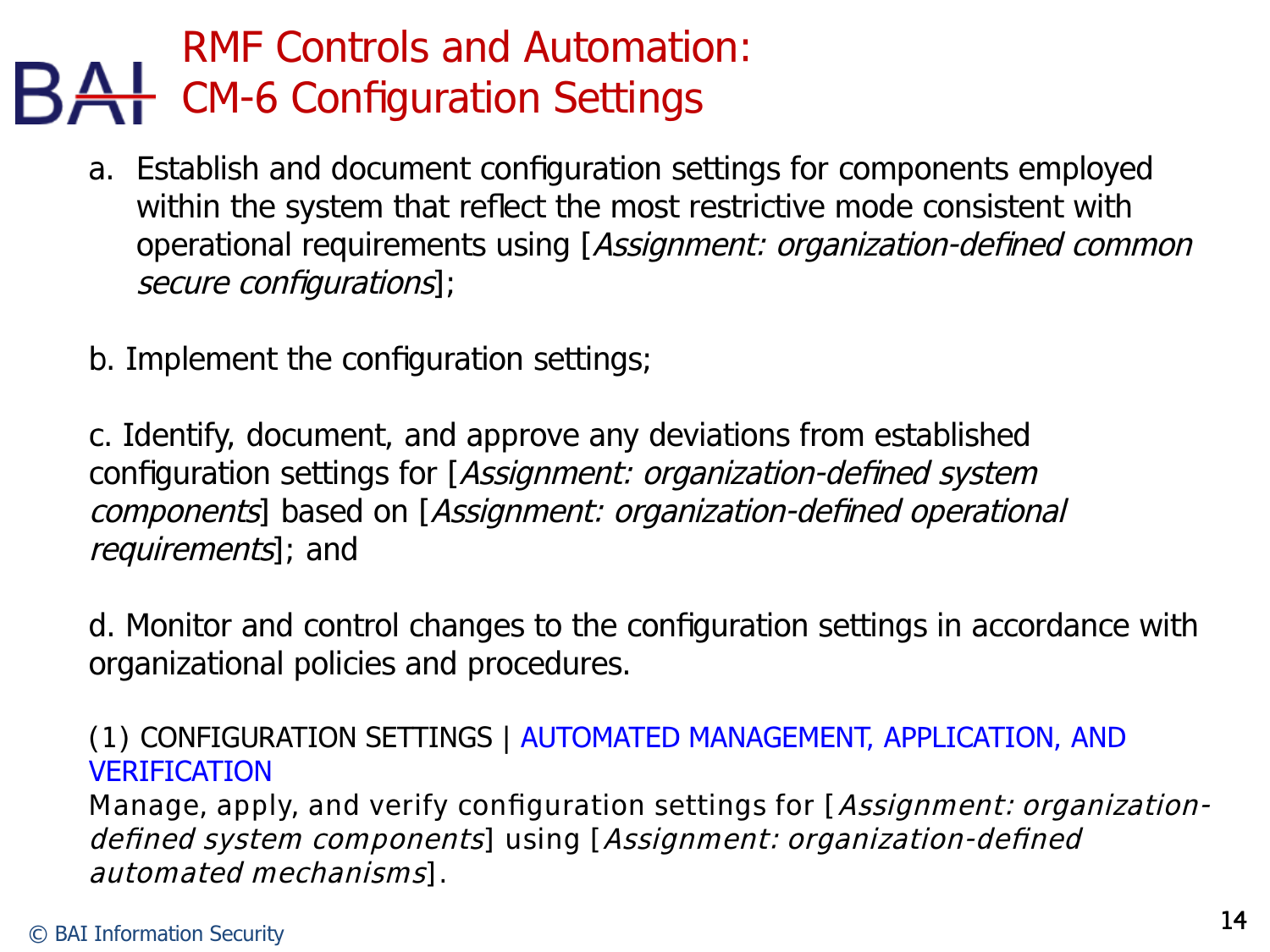

# RMF Controls and Automation: CM-6 Configuration Settings
Establish and document configuration settings for components employed within the system that reflect the most restrictive mode consistent with operational requirements using [Assignment: organization-defined common secure configurations];

b. Implement the configuration settings;

c. Identify, document, and approve any deviations from established configuration settings for [Assignment: organization-defined system components] based on [Assignment: organization-defined operational requirements]; and

d. Monitor and control changes to the configuration settings in accordance with organizational policies and procedures.

(1) CONFIGURATION SETTINGS | AUTOMATED MANAGEMENT, APPLICATION, AND VERIFICATION
Manage, apply, and verify configuration settings for [Assignment: organization-defined system components] using [Assignment: organization-defined automated mechanisms].